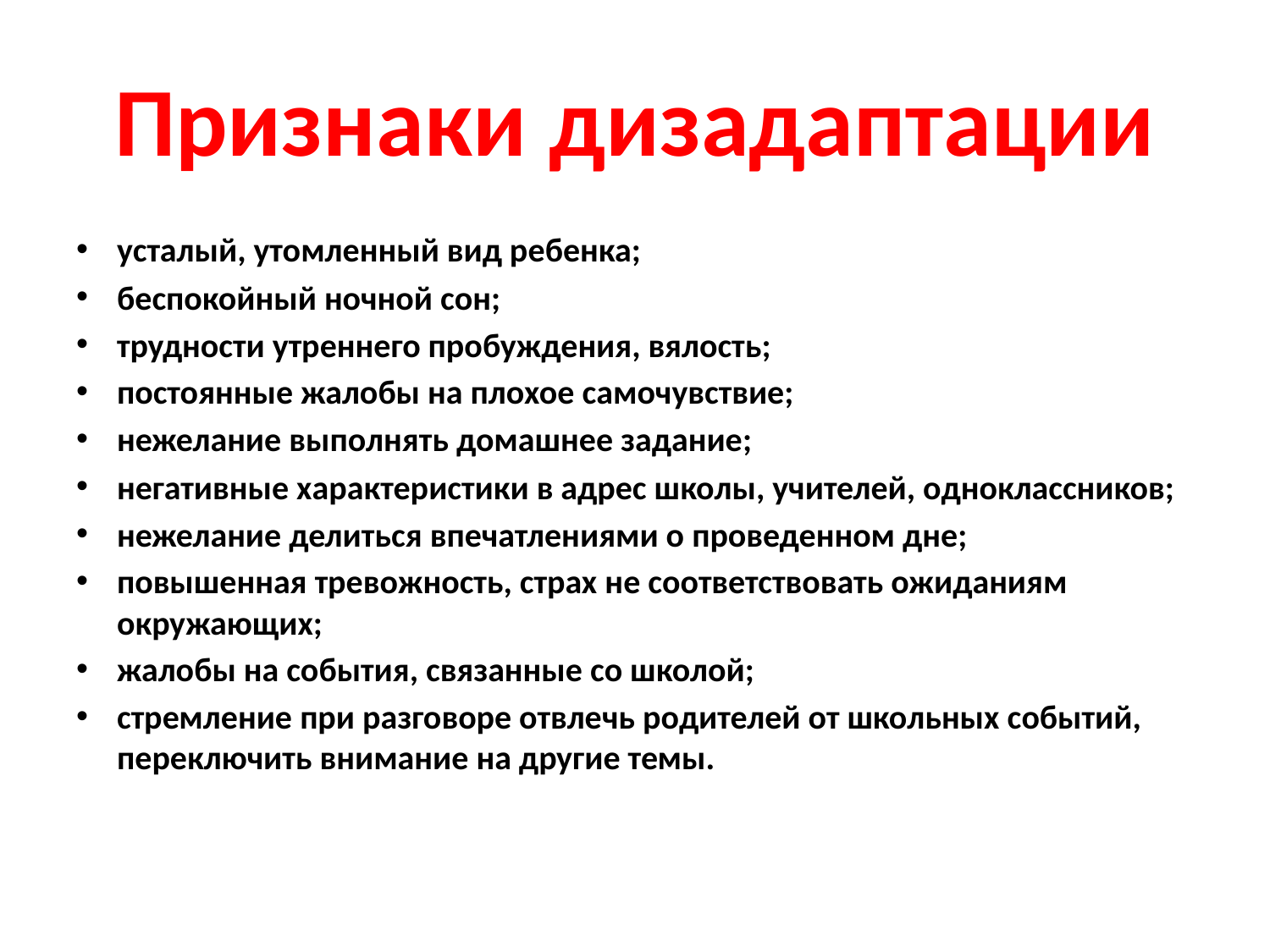

# Признаки дизадаптации
усталый, утомленный вид ребенка;
беспокойный ночной сон;
трудности утреннего пробуждения, вялость;
постоянные жалобы на плохое самочувствие;
нежелание выполнять домашнее задание;
негативные характеристики в адрес школы, учителей, одноклассников;
нежелание делиться впечатлениями о проведенном дне;
повышенная тревожность, страх не соответствовать ожиданиям окружающих;
жалобы на события, связанные со школой;
стремление при разговоре отвлечь родителей от школьных событий, переключить внимание на другие темы.